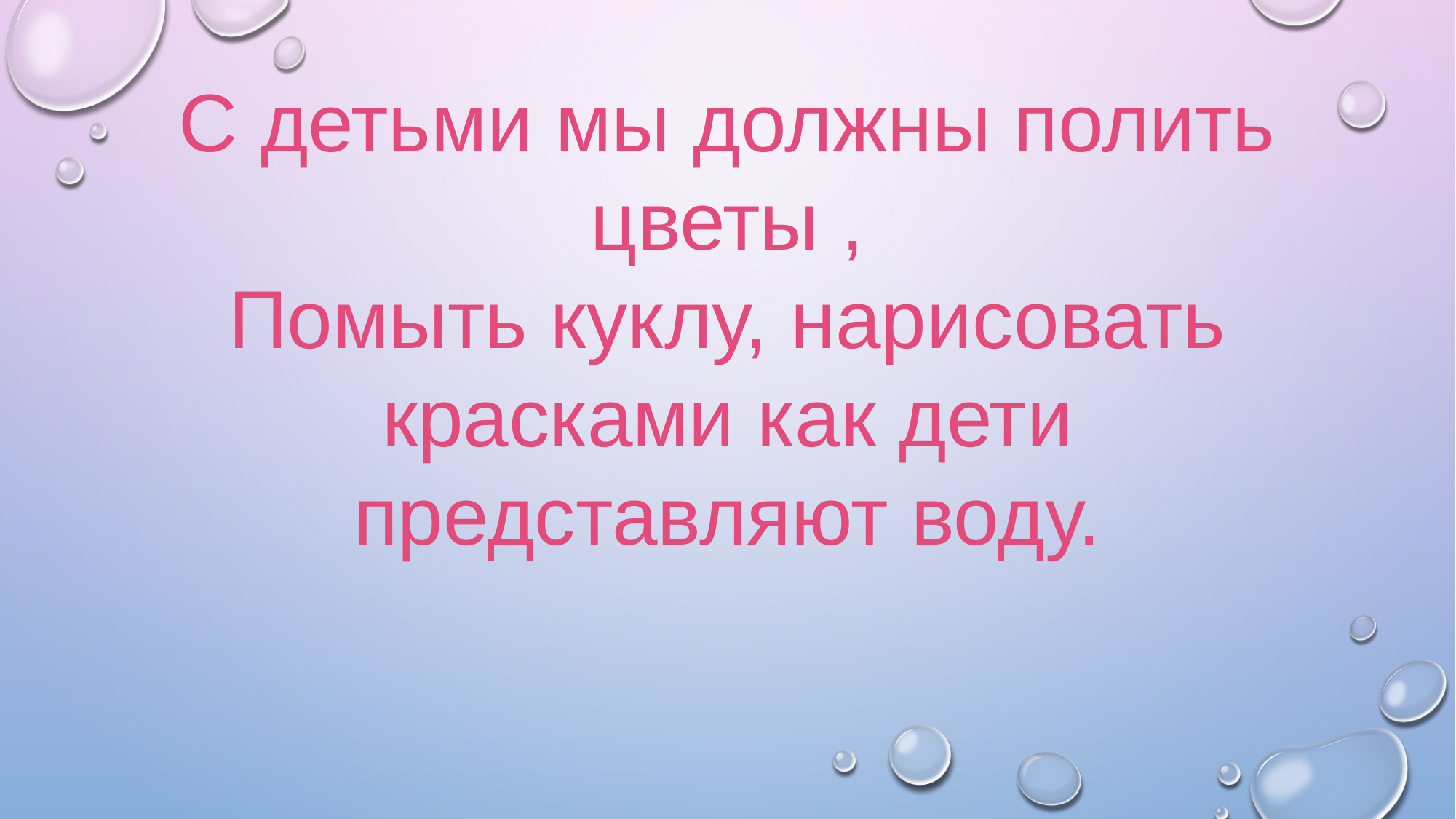

С детьми мы должны полить цветы ,
Помыть куклу, нарисовать красками как дети представляют воду.